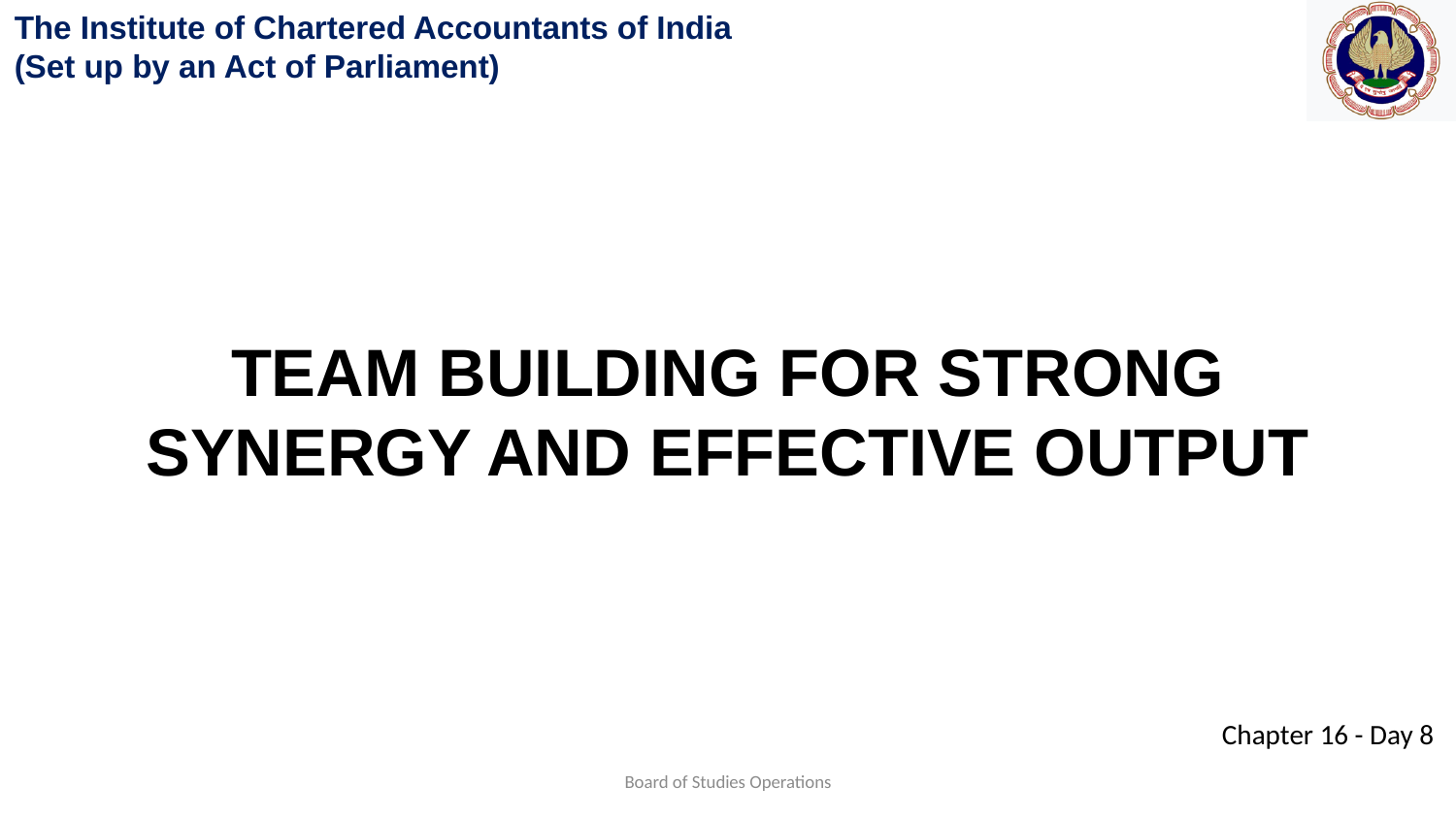

TEAM BUILDING FOR STRONG SYNERGY AND EFFECTIVE OUTPUT
Board of Studies Operations